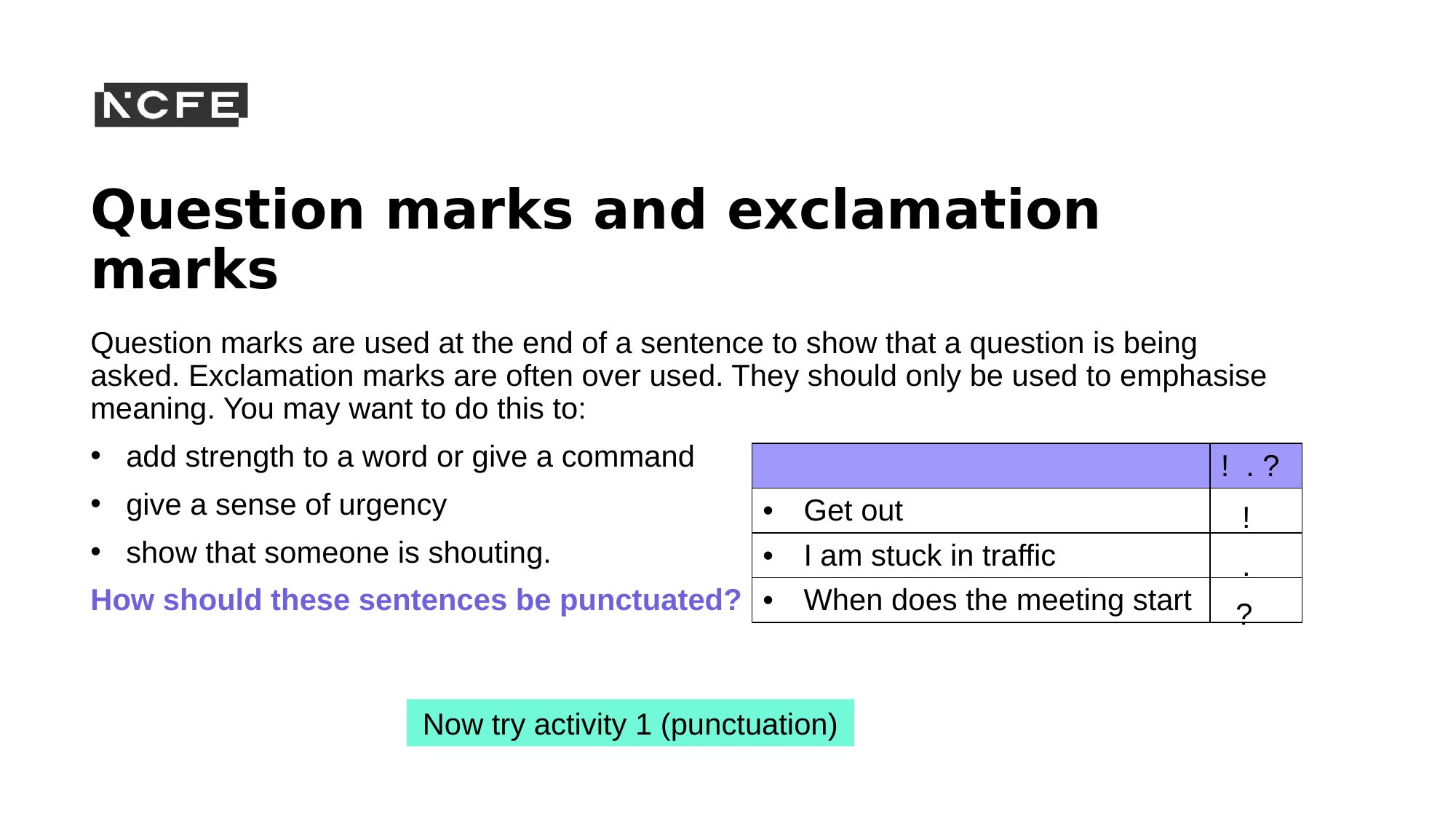

# Question marks and exclamation marks
Question marks are used at the end of a sentence to show that a question is being asked. Exclamation marks are often over used. They should only be used to emphasise meaning. You may want to do this to:
 add strength to a word or give a command
 give a sense of urgency
 show that someone is shouting.
How should these sentences be punctuated?

|  | ! . ? |
| --- | --- |
| Get out |  |
| I am stuck in traffic |  |
| When does the meeting start |  |
!
.
?
Now try activity 1 (punctuation)